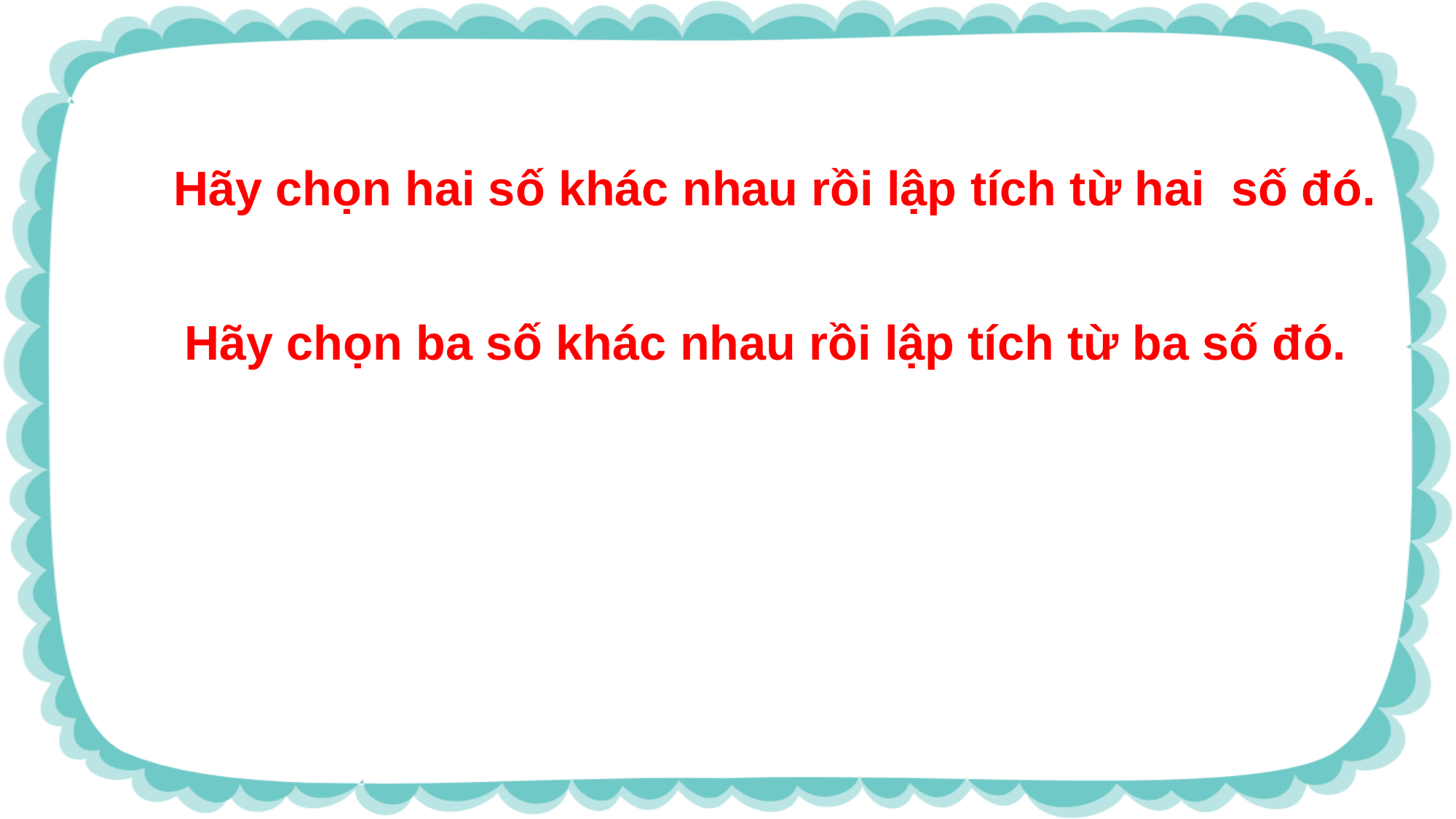

Hãy chọn hai số khác nhau rồi lập tích từ hai  số đó.
Hãy chọn ba số khác nhau rồi lập tích từ ba số đó.